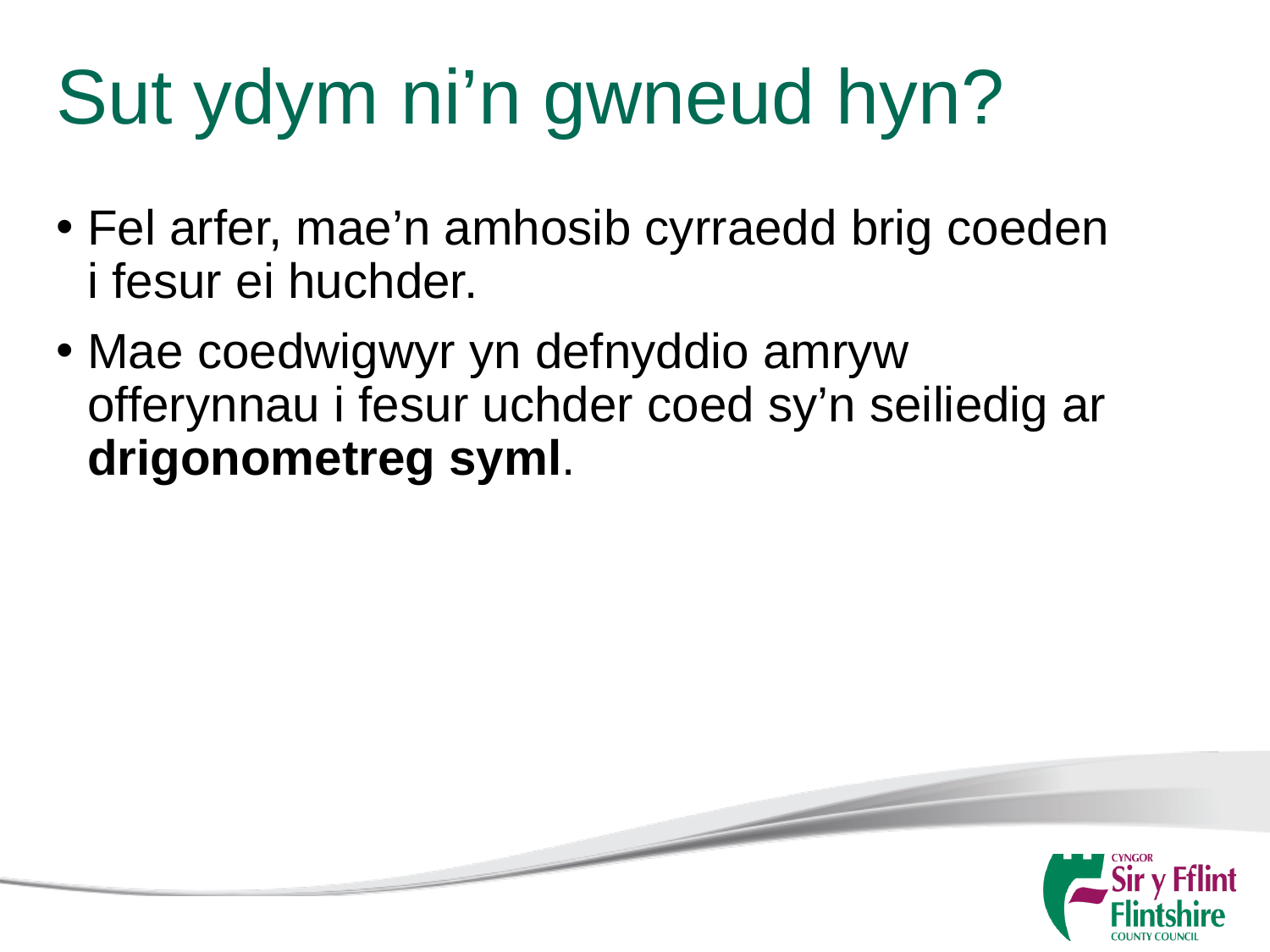

# Sut ydym ni’n gwneud hyn?
Fel arfer, mae’n amhosib cyrraedd brig coeden i fesur ei huchder.
Mae coedwigwyr yn defnyddio amryw offerynnau i fesur uchder coed sy’n seiliedig ar drigonometreg syml.